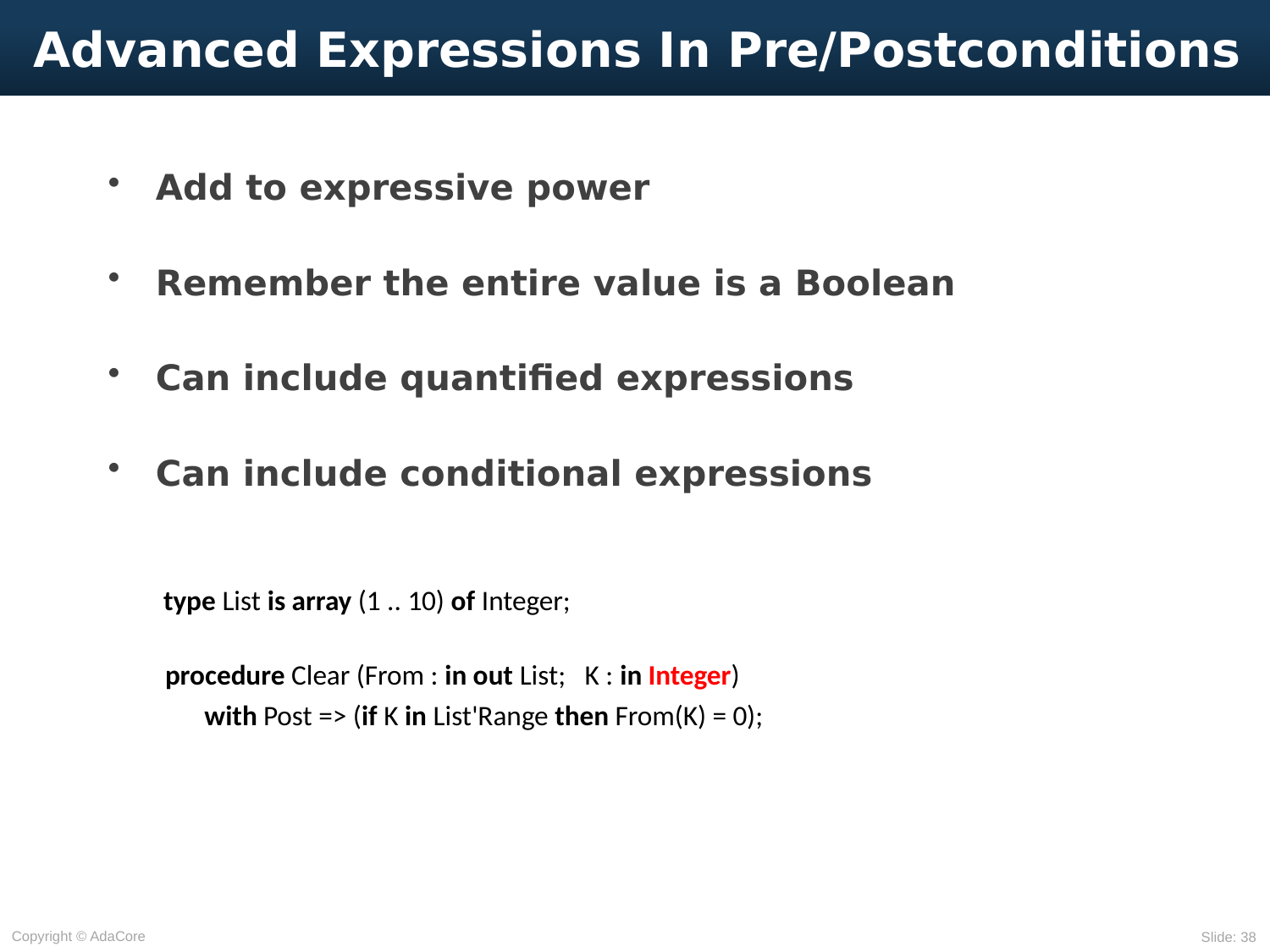

# Advanced Expressions In Pre/Postconditions
Add to expressive power
Remember the entire value is a Boolean
Can include quantified expressions
Can include conditional expressions
type List is array (1 .. 10) of Integer;
procedure Clear (From : in out List;   K : in Integer)
	with Post => (if K in List'Range then From(K) = 0);